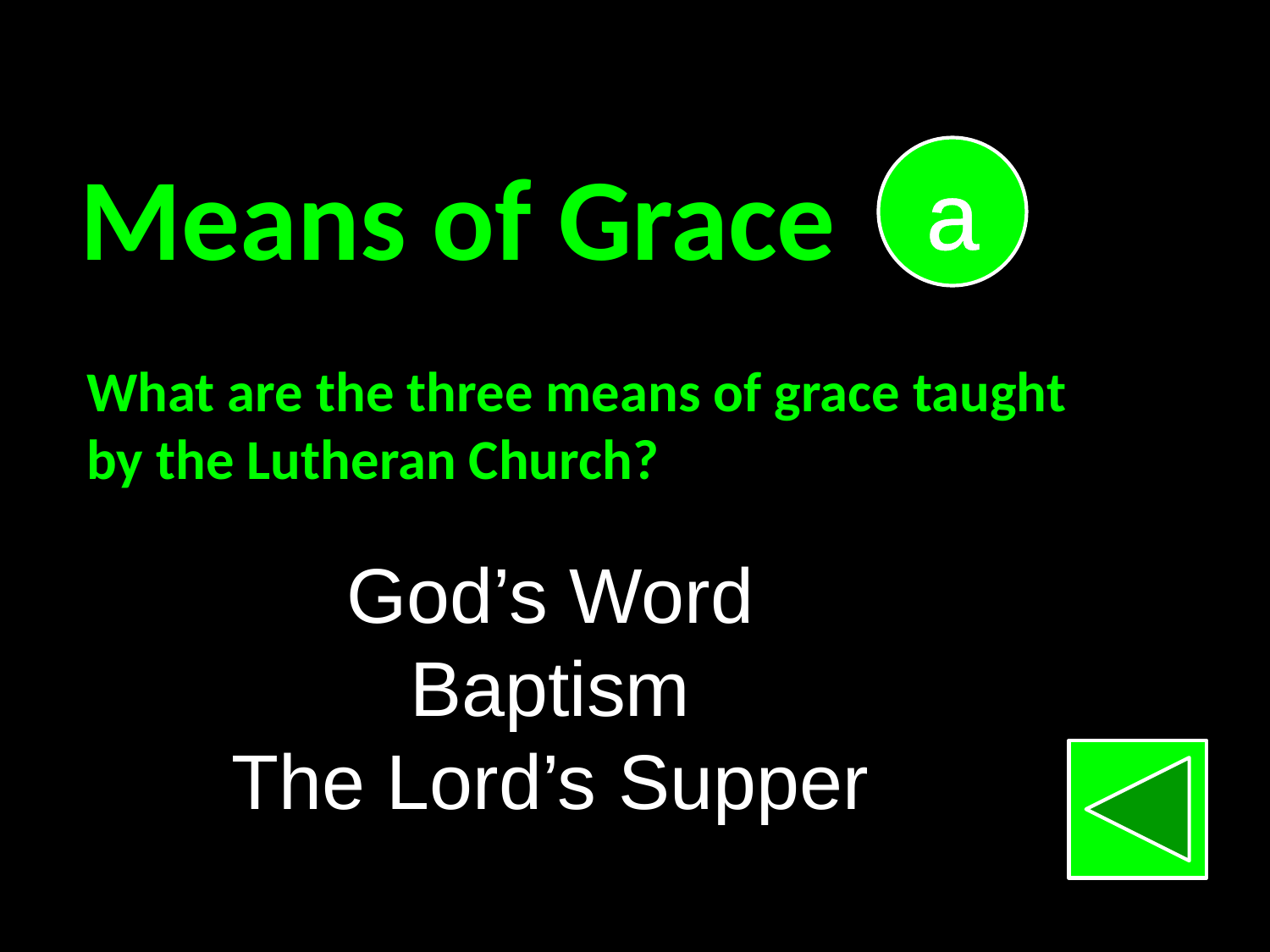

Means of Grace
a
What are the three means of grace taught
by the Lutheran Church?
God’s Word
Baptism
The Lord’s Supper